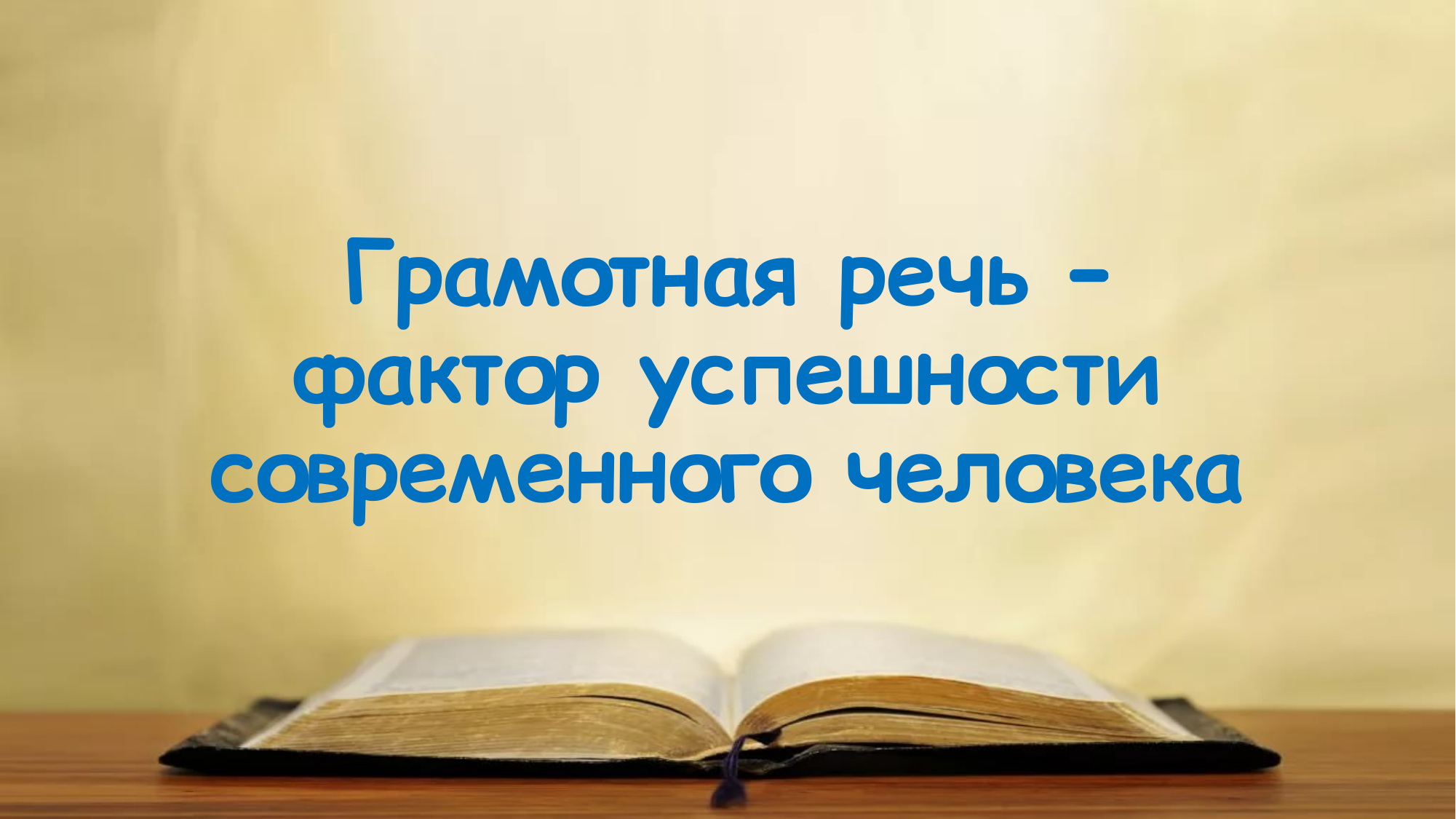

# Грамотная речь – фактор успешности современного человека